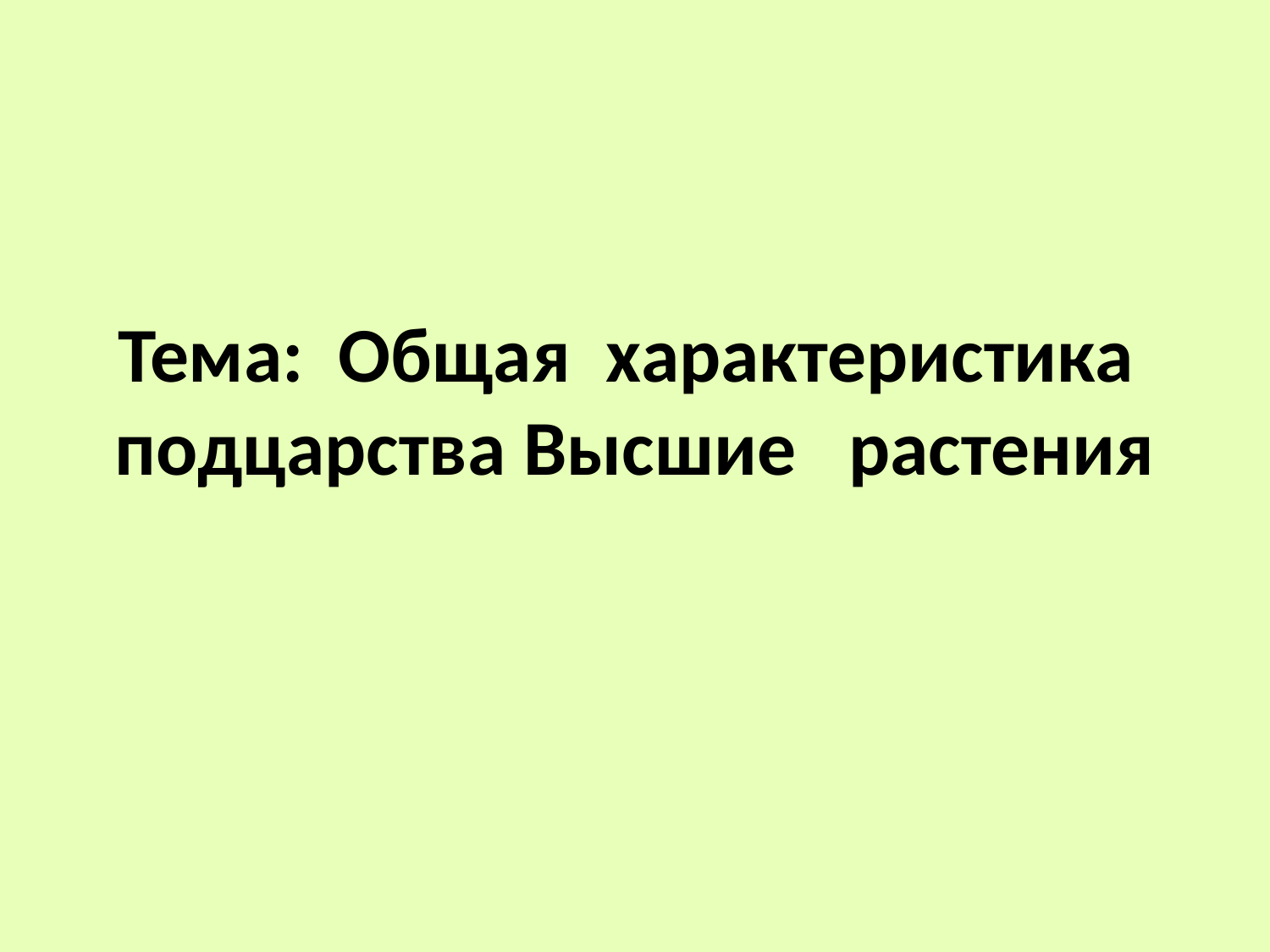

# Тема:  Общая  характеристика  подцарства Высшие   растения